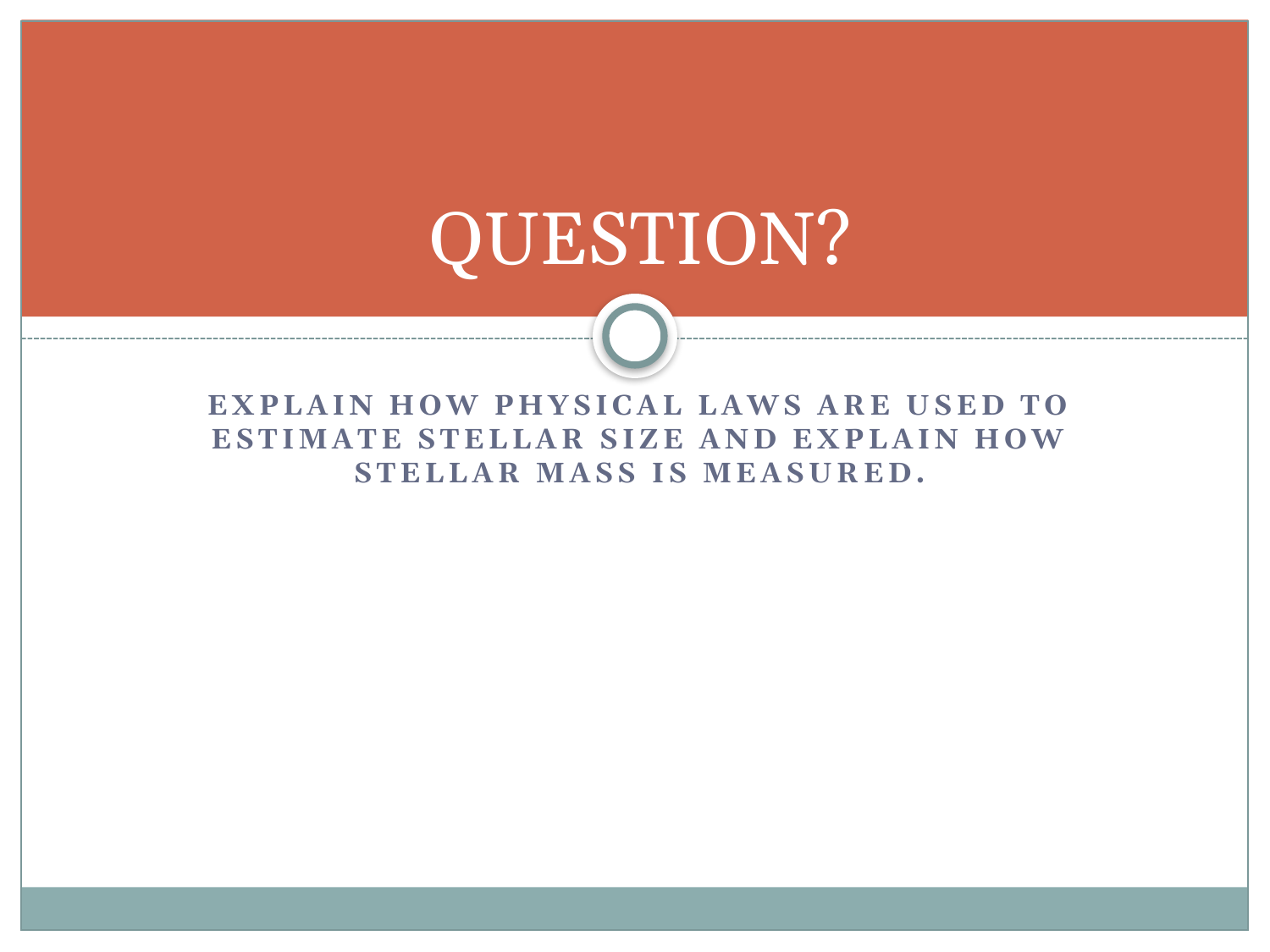

# QUESTION?
Explain how physical laws are used to estimate stellar size and explain how stellar mass is measured.